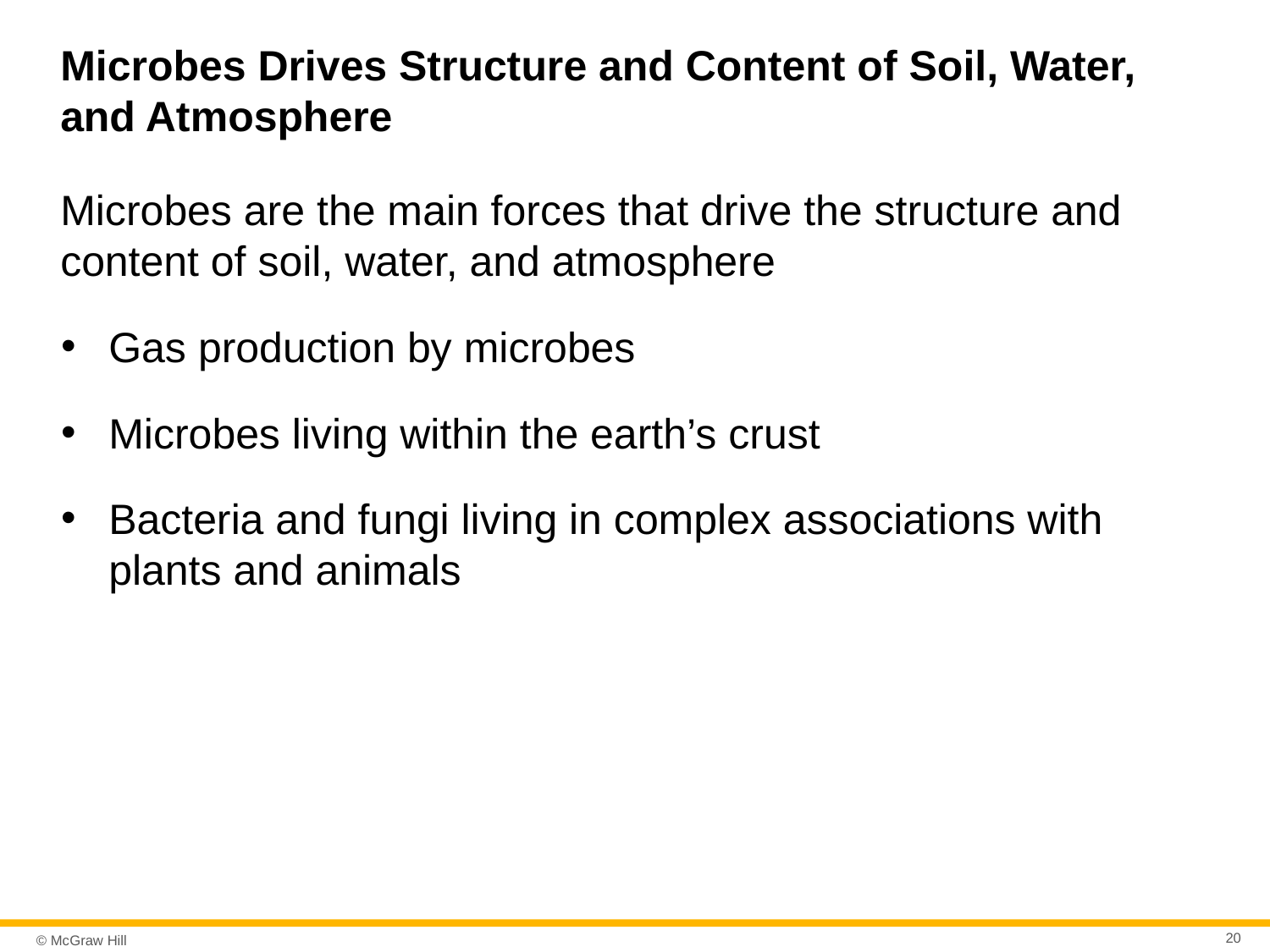

# Microbes Drives Structure and Content of Soil, Water, and Atmosphere
Microbes are the main forces that drive the structure and content of soil, water, and atmosphere
Gas production by microbes
Microbes living within the earth’s crust
Bacteria and fungi living in complex associations with plants and animals